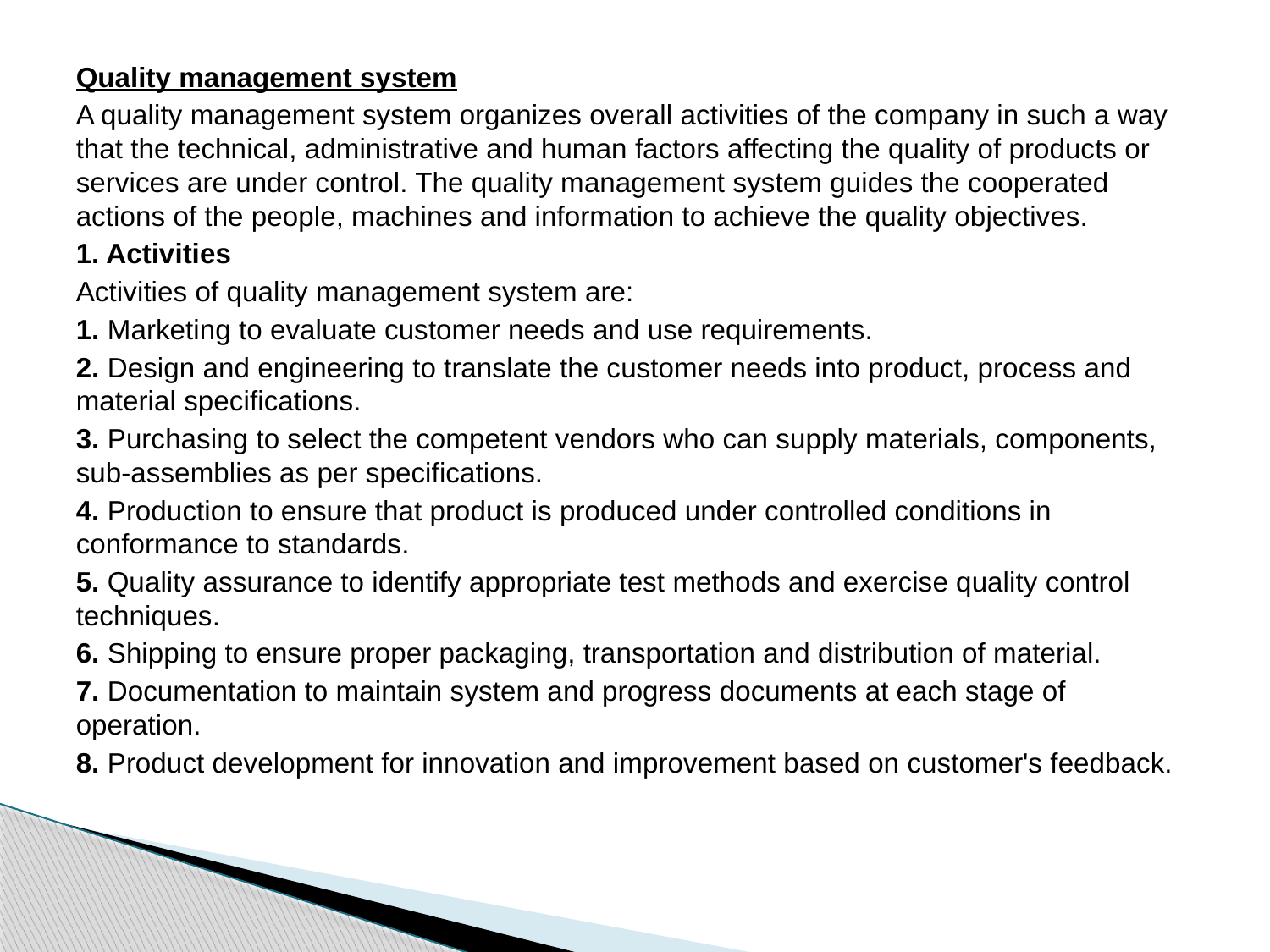

Quality management system
A quality management system organizes overall activities of the company in such a way that the technical, administrative and human factors affecting the quality of products or services are under control. The quality management system guides the cooperated actions of the people, machines and information to achieve the quality objectives.
1. Activities
Activities of quality management system are:
1. Marketing to evaluate customer needs and use requirements.
2. Design and engineering to translate the customer needs into product, process and material specifications.
3. Purchasing to select the competent vendors who can supply materials, components, sub-assemblies as per specifications.
4. Production to ensure that product is produced under controlled conditions in conformance to standards.
5. Quality assurance to identify appropriate test methods and exercise quality control techniques.
6. Shipping to ensure proper packaging, transportation and distribution of material.
7. Documentation to maintain system and progress documents at each stage of operation.
8. Product development for innovation and improvement based on customer's feedback.